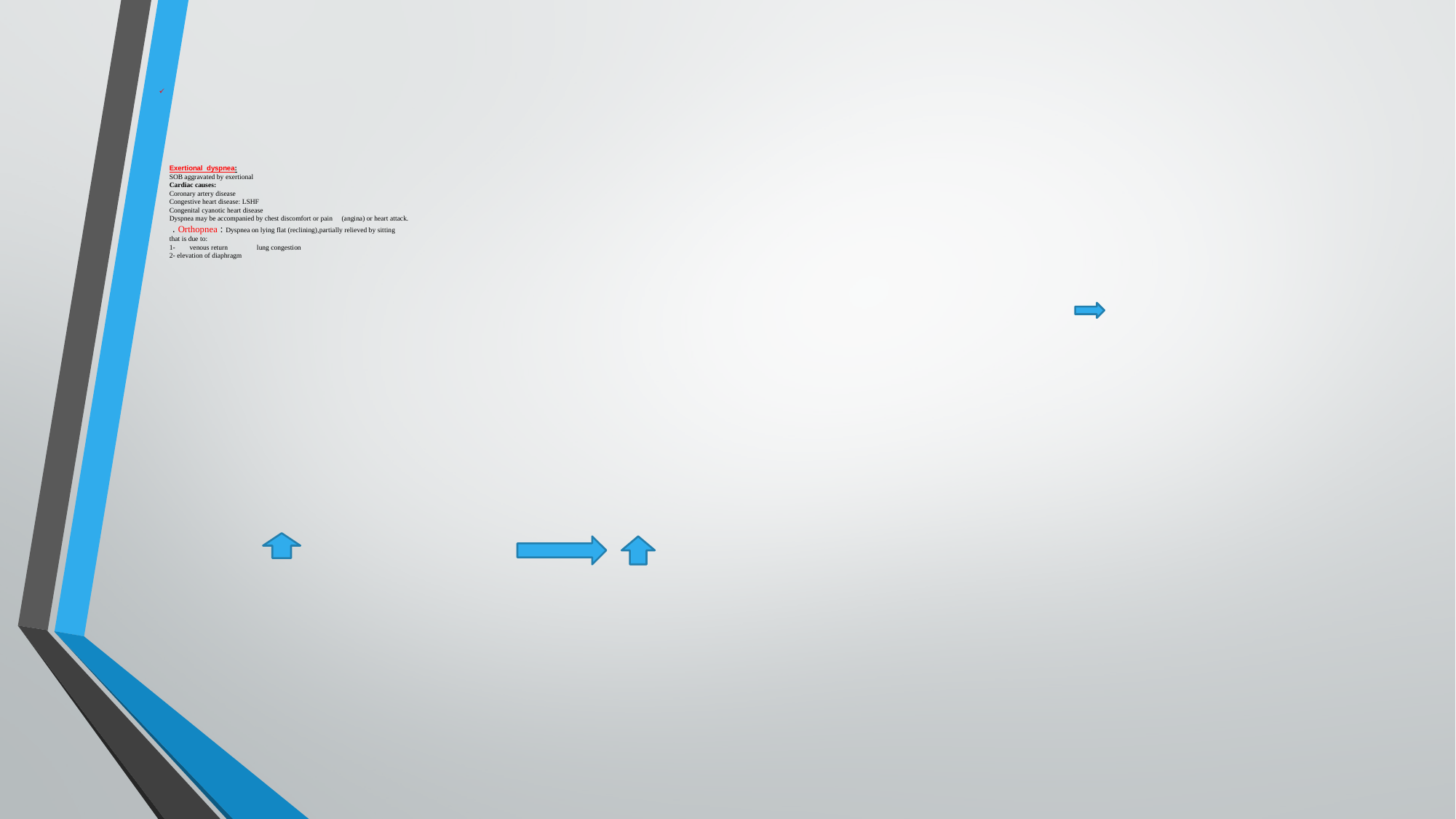

# Exertional  dyspnea: SOB aggravated by exertional Cardiac causes: Coronary artery disease Congestive heart disease: LSHF Congenital cyanotic heart disease Dyspnea may be accompanied by chest discomfort or pain     (angina) or heart attack. . Orthopnea : Dyspnea on lying flat (reclining),partially relieved by sitting that is due to: 1-        venous return                lung congestion 2- elevation of diaphragm